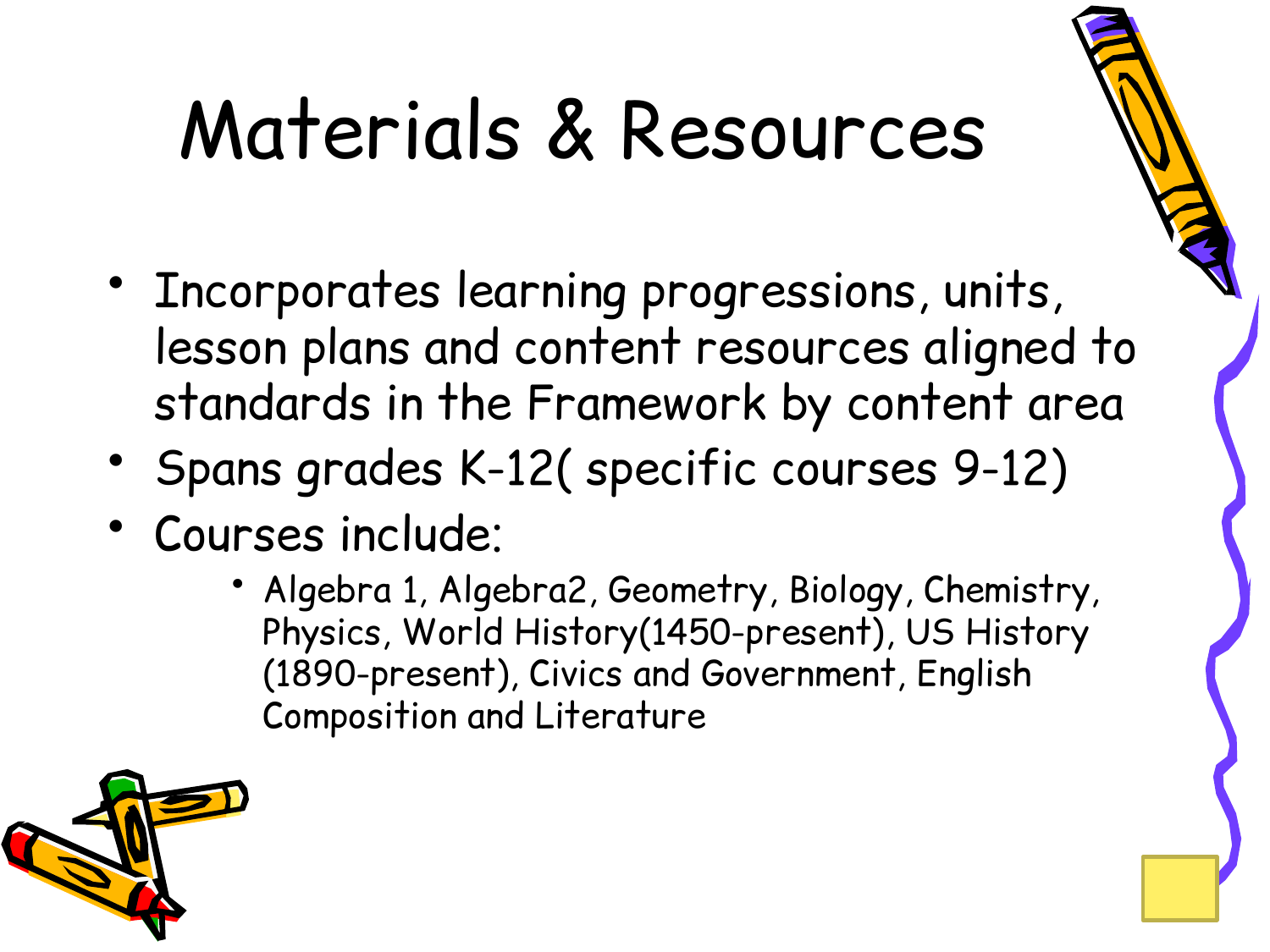

# Materials & Resources
Incorporates learning progressions, units, lesson plans and content resources aligned to standards in the Framework by content area
Spans grades K-12( specific courses 9-12)
Courses include:
Algebra 1, Algebra2, Geometry, Biology, Chemistry, Physics, World History(1450-present), US History (1890-present), Civics and Government, English Composition and Literature